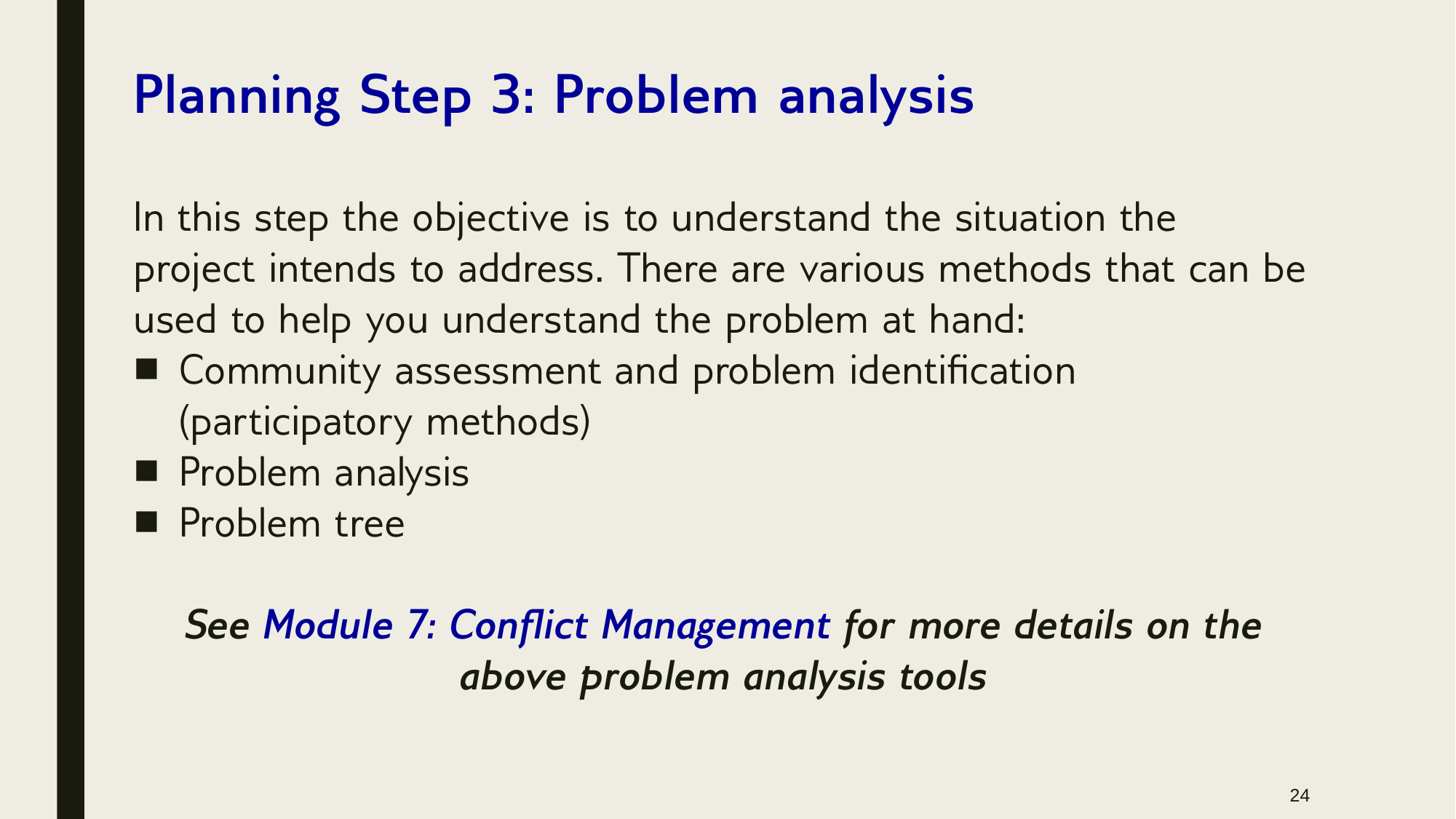

Planning Step 3: Problem analysis
In this step the objective is to understand the situation the project intends to address. There are various methods that can be used to help you understand the problem at hand:
Community assessment and problem identification (participatory methods)
Problem analysis
Problem tree

See Module 7: Conflict Management for more details on the above problem analysis tools

24